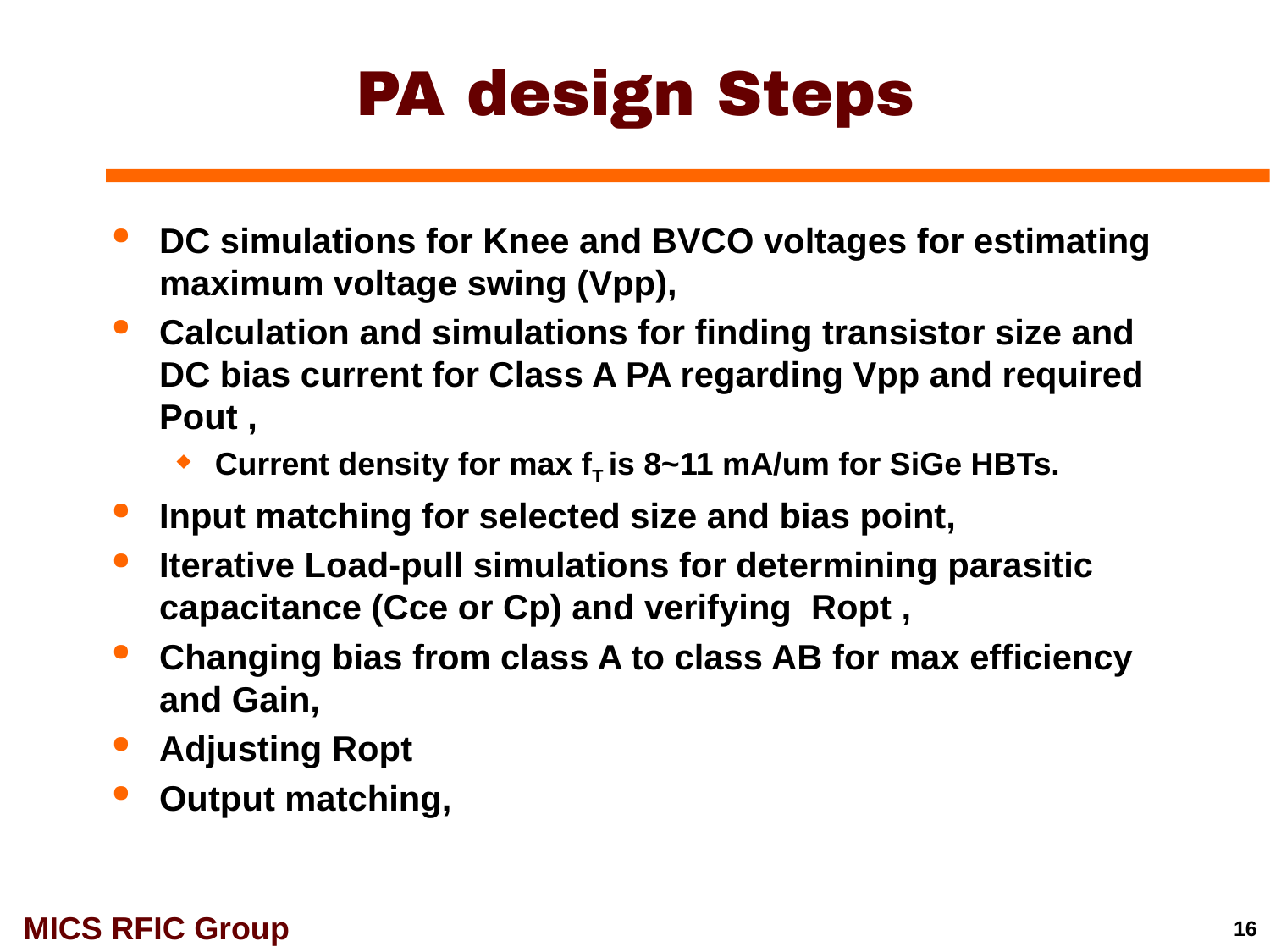

# PA design Steps
DC simulations for Knee and BVCO voltages for estimating maximum voltage swing (Vpp),
Calculation and simulations for finding transistor size and DC bias current for Class A PA regarding Vpp and required Pout ,
Current density for max fT is 8~11 mA/um for SiGe HBTs.
Input matching for selected size and bias point,
Iterative Load-pull simulations for determining parasitic capacitance (Cce or Cp) and verifying  Ropt ,
Changing bias from class A to class AB for max efficiency and Gain,
Adjusting Ropt
Output matching,

16